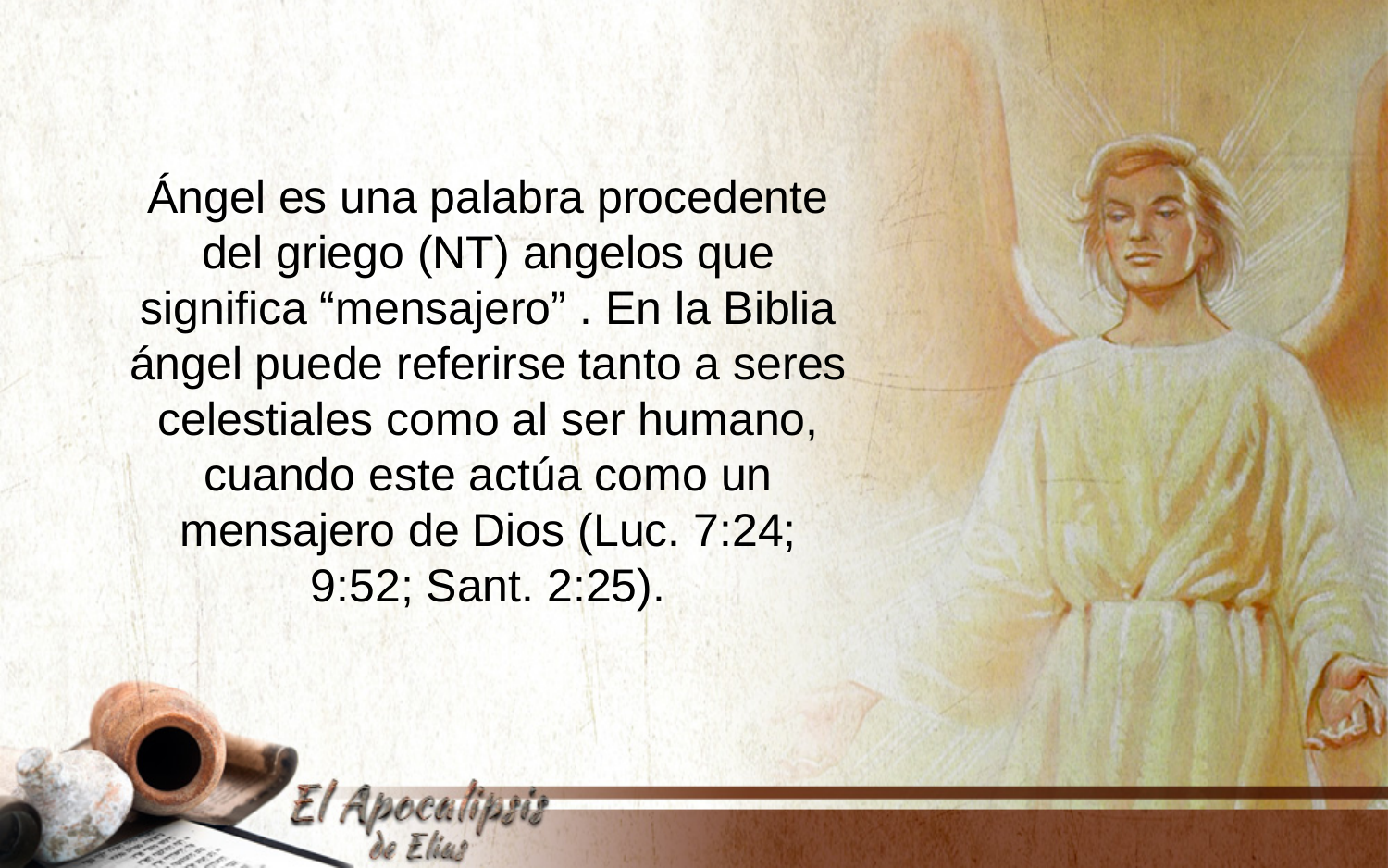

Ángel es una palabra procedente del griego (NT) angelos que significa “mensajero” . En la Biblia ángel puede referirse tanto a seres celestiales como al ser humano, cuando este actúa como un mensajero de Dios (Luc. 7:24; 9:52; Sant. 2:25).